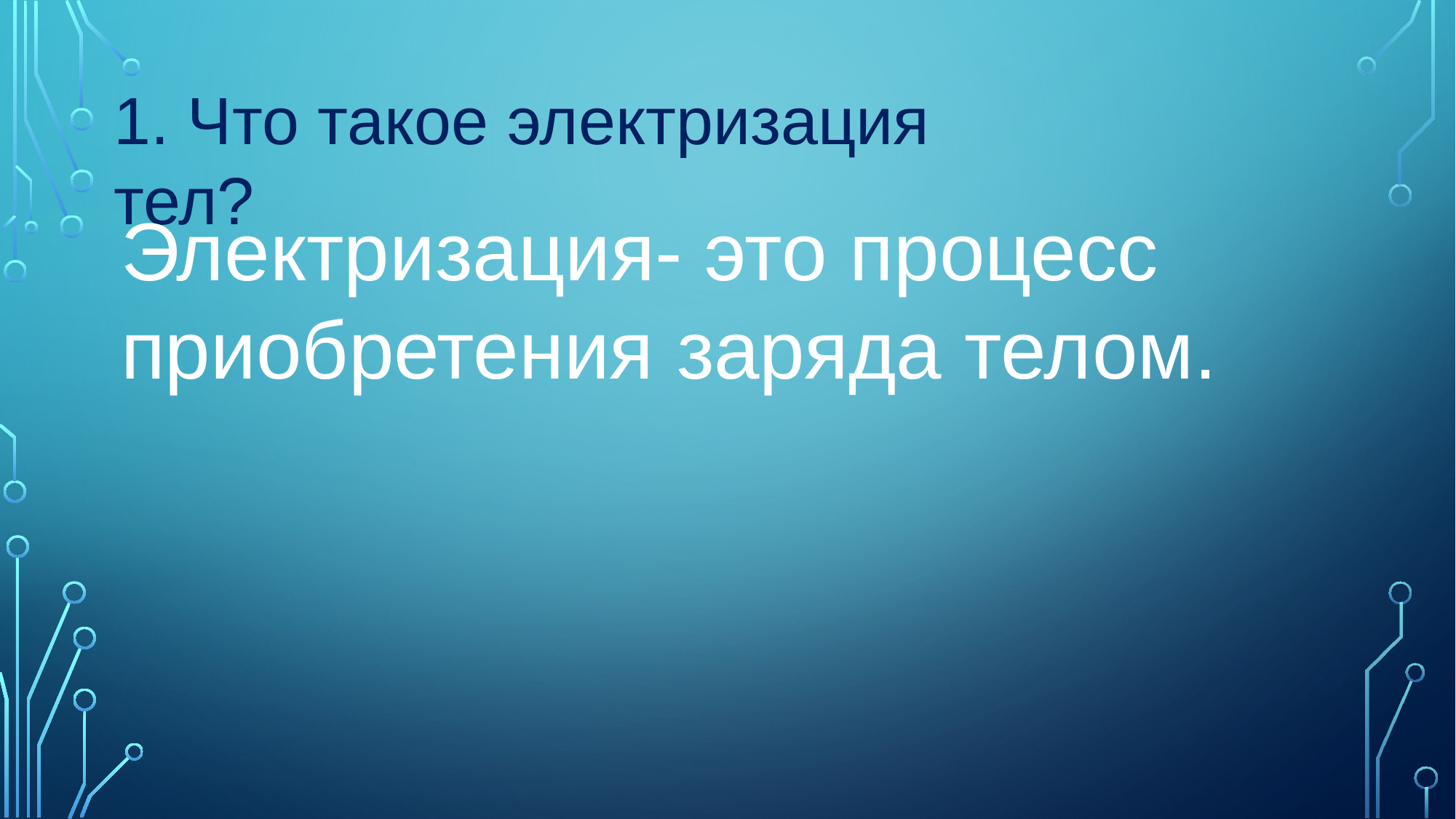

1. Что такое электризация тел?

Электризация- это процесс приобретения заряда телом.